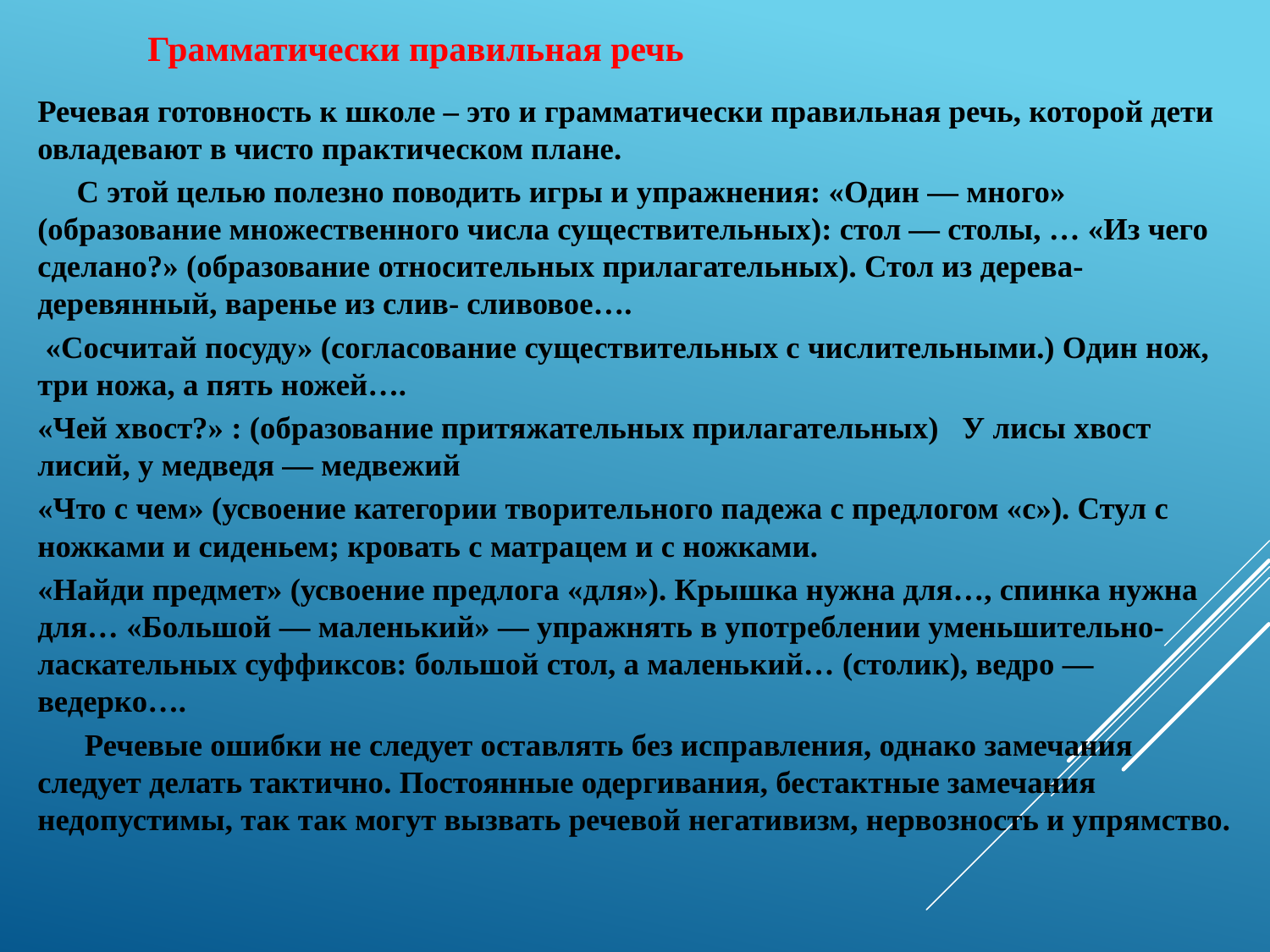

# Грамматически правильная речь
Речевая готовность к школе – это и грамматически правильная речь, которой дети овладевают в чисто практическом плане.
     С этой целью полезно поводить игры и упражнения: «Один — много» (образование множественного числа существительных): стол — столы, … «Из чего сделано?» (образование относительных прилагательных). Стол из дерева- деревянный, варенье из слив- сливовое….
 «Сосчитай посуду» (согласование существительных с числительными.) Один нож, три ножа, а пять ножей….
«Чей хвост?» : (образование притяжательных прилагательных)   У лисы хвост лисий, у медведя — медвежий
«Что с чем» (усвоение категории творительного падежа с предлогом «с»). Стул с ножками и сиденьем; кровать с матрацем и с ножками.
«Найди предмет» (усвоение предлога «для»). Крышка нужна для…, спинка нужна для… «Большой — маленький» — упражнять в употреблении уменьшительно-ласкательных суффиксов: большой стол, а маленький… (столик), ведро — ведерко….
      Речевые ошибки не следует оставлять без исправления, однако замечания следует делать тактично. Постоянные одергивания, бестактные замечания недопустимы, так так могут вызвать речевой негативизм, нервозность и упрямство.